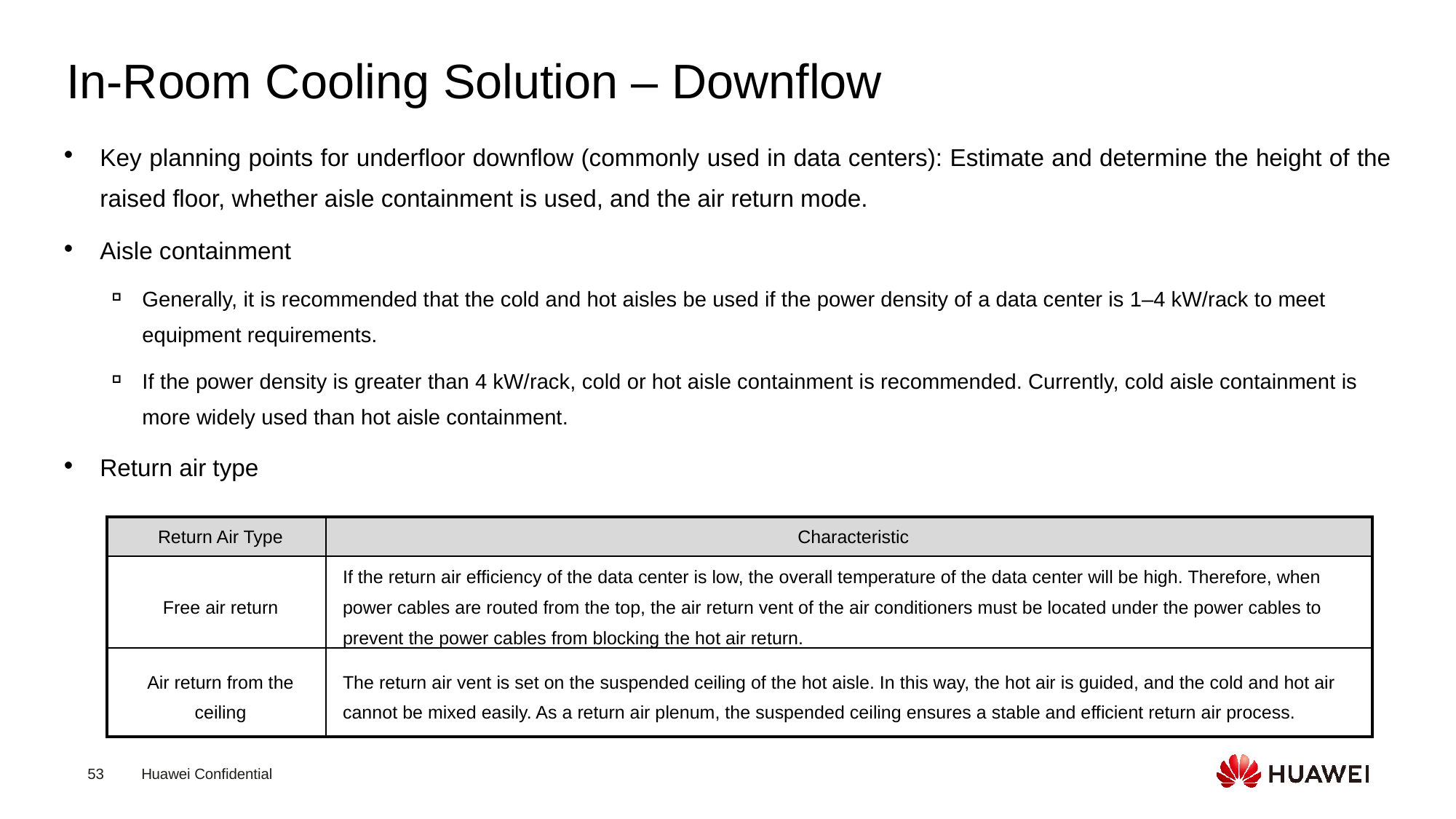

# In-Room Cooling Solution – Downflow
Key planning points for underfloor downflow (commonly used in data centers): Estimate and determine the height of the raised floor, whether aisle containment is used, and the air return mode.
Aisle containment
Generally, it is recommended that the cold and hot aisles be used if the power density of a data center is 1–4 kW/rack to meet equipment requirements.
If the power density is greater than 4 kW/rack, cold or hot aisle containment is recommended. Currently, cold aisle containment is more widely used than hot aisle containment.
Return air type

| Return Air Type | Characteristic |
| --- | --- |
| Free air return | If the return air efficiency of the data center is low, the overall temperature of the data center will be high. Therefore, when power cables are routed from the top, the air return vent of the air conditioners must be located under the power cables to prevent the power cables from blocking the hot air return. |
| Air return from the ceiling | The return air vent is set on the suspended ceiling of the hot aisle. In this way, the hot air is guided, and the cold and hot air cannot be mixed easily. As a return air plenum, the suspended ceiling ensures a stable and efficient return air process. |